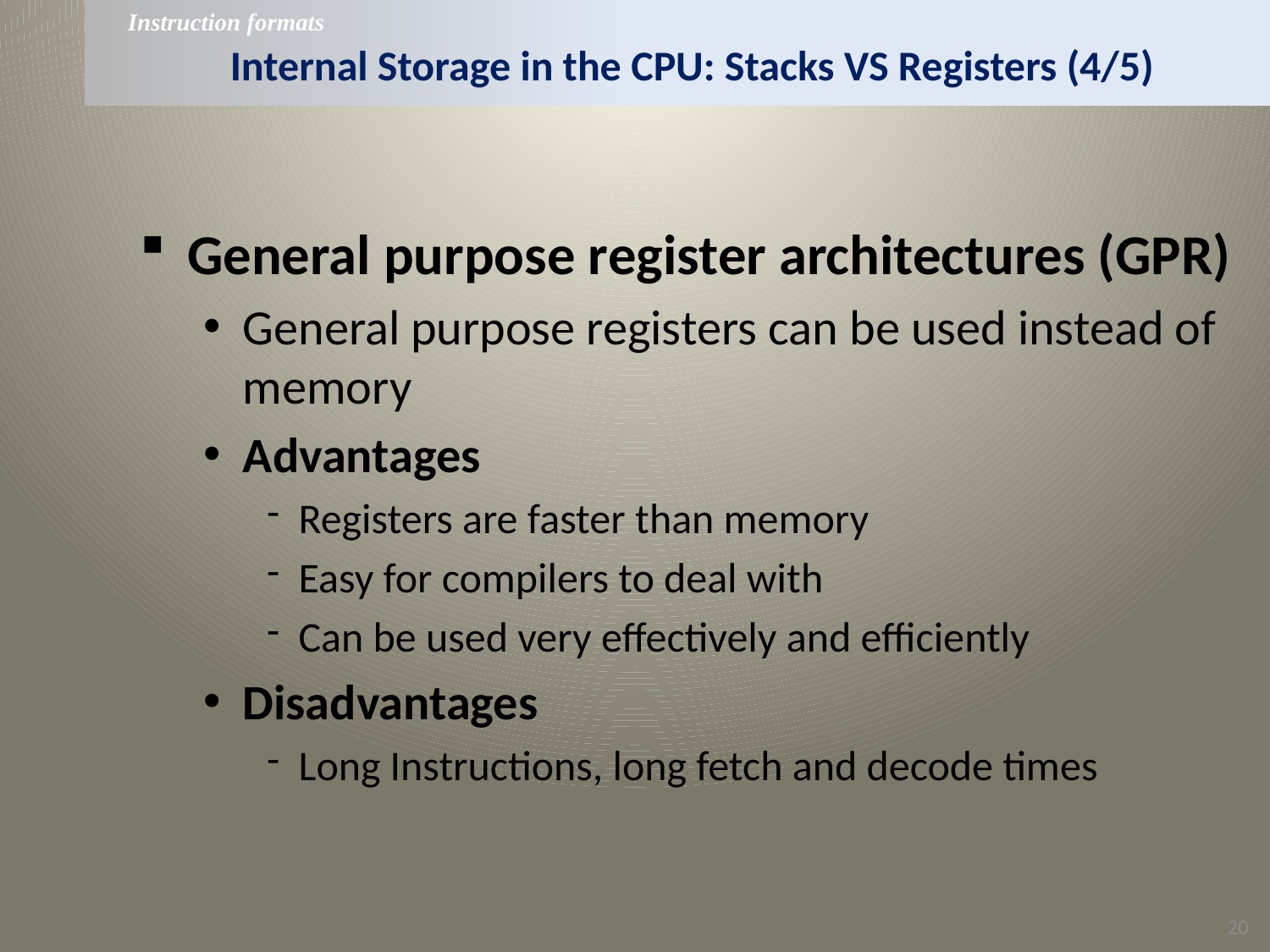

Instruction formats

# Internal Storage in the CPU: Stacks VS Registers (4/5)
General purpose register architectures (GPR)
General purpose registers can be used instead of memory
Advantages
Registers are faster than memory
Easy for compilers to deal with
Can be used very effectively and efficiently
Disadvantages
Long Instructions, long fetch and decode times